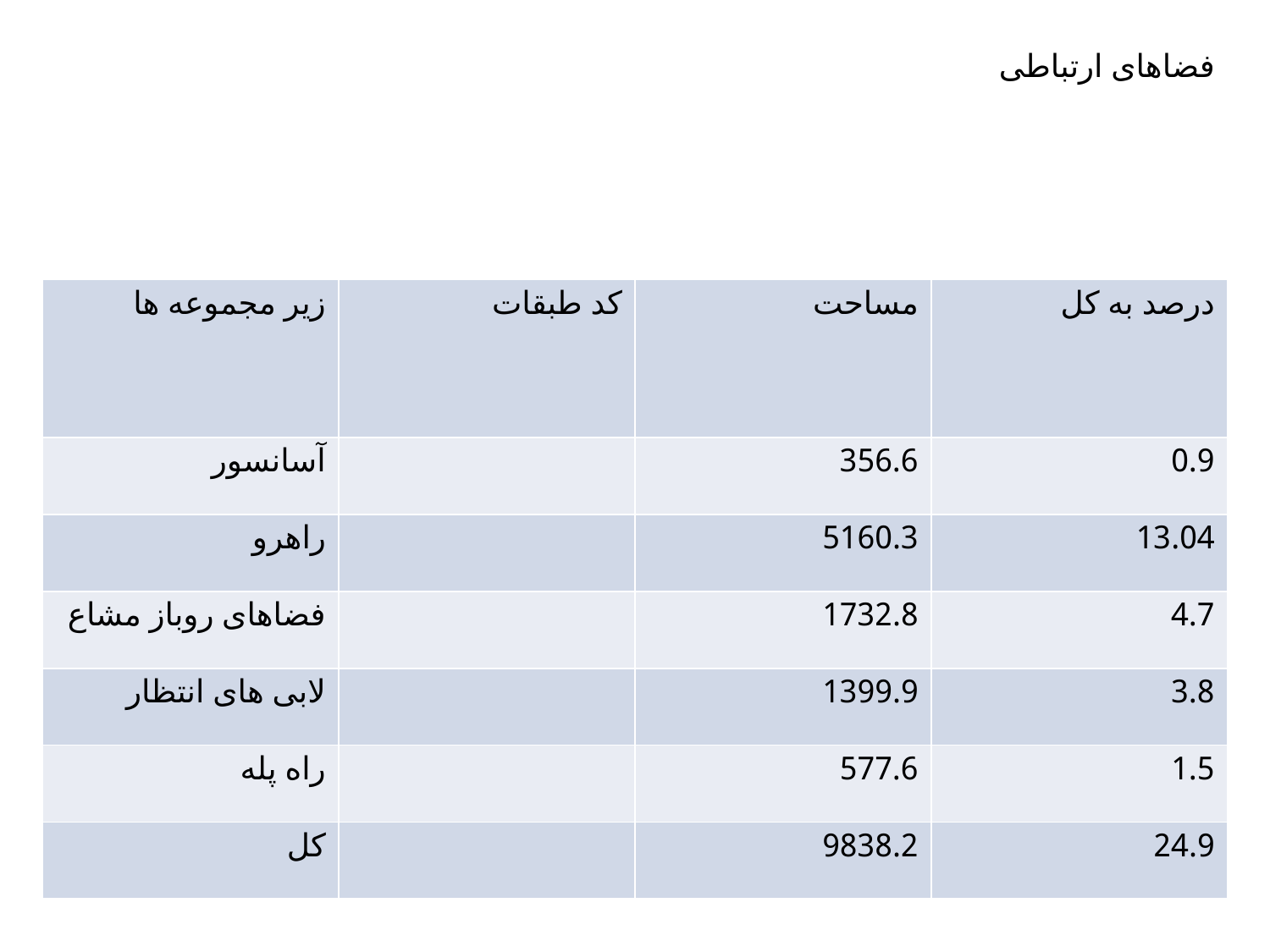

#
| فضاهای ارتباطی |  |  |  |
| --- | --- | --- | --- |
| زیر مجموعه ها | کد طبقات | مساحت | درصد به کل |
| آسانسور |  | 356.6 | 0.9 |
| راهرو |  | 5160.3 | 13.04 |
| فضاهای روباز مشاع |  | 1732.8 | 4.7 |
| لابی های انتظار |  | 1399.9 | 3.8 |
| راه پله |  | 577.6 | 1.5 |
| کل |  | 9838.2 | 24.9 |